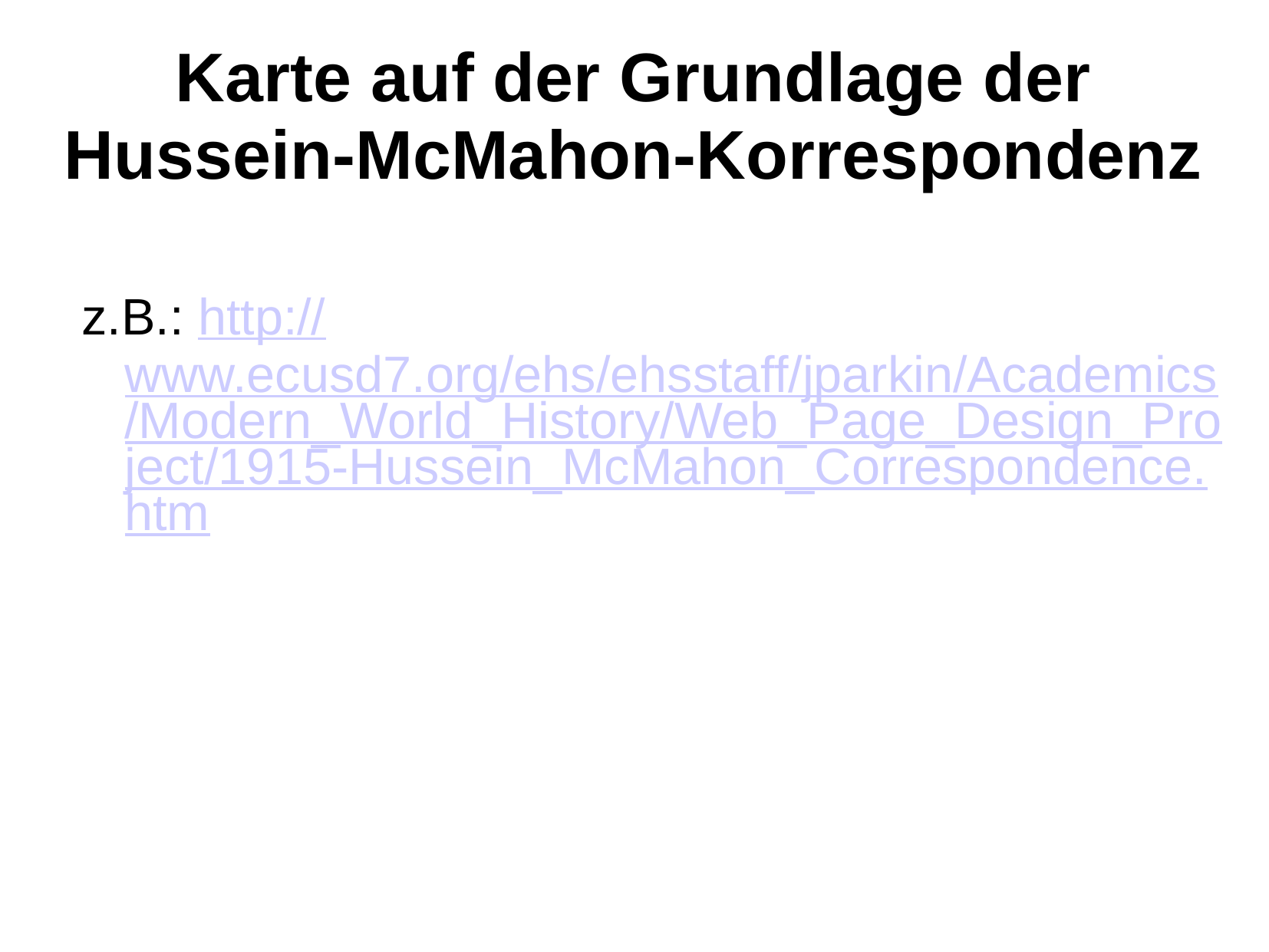

# Karte auf der Grundlage der Hussein-McMahon-Korrespondenz
z.B.: http://www.ecusd7.org/ehs/ehsstaff/jparkin/Academics/Modern_World_History/Web_Page_Design_Project/1915-Hussein_McMahon_Correspondence.htm